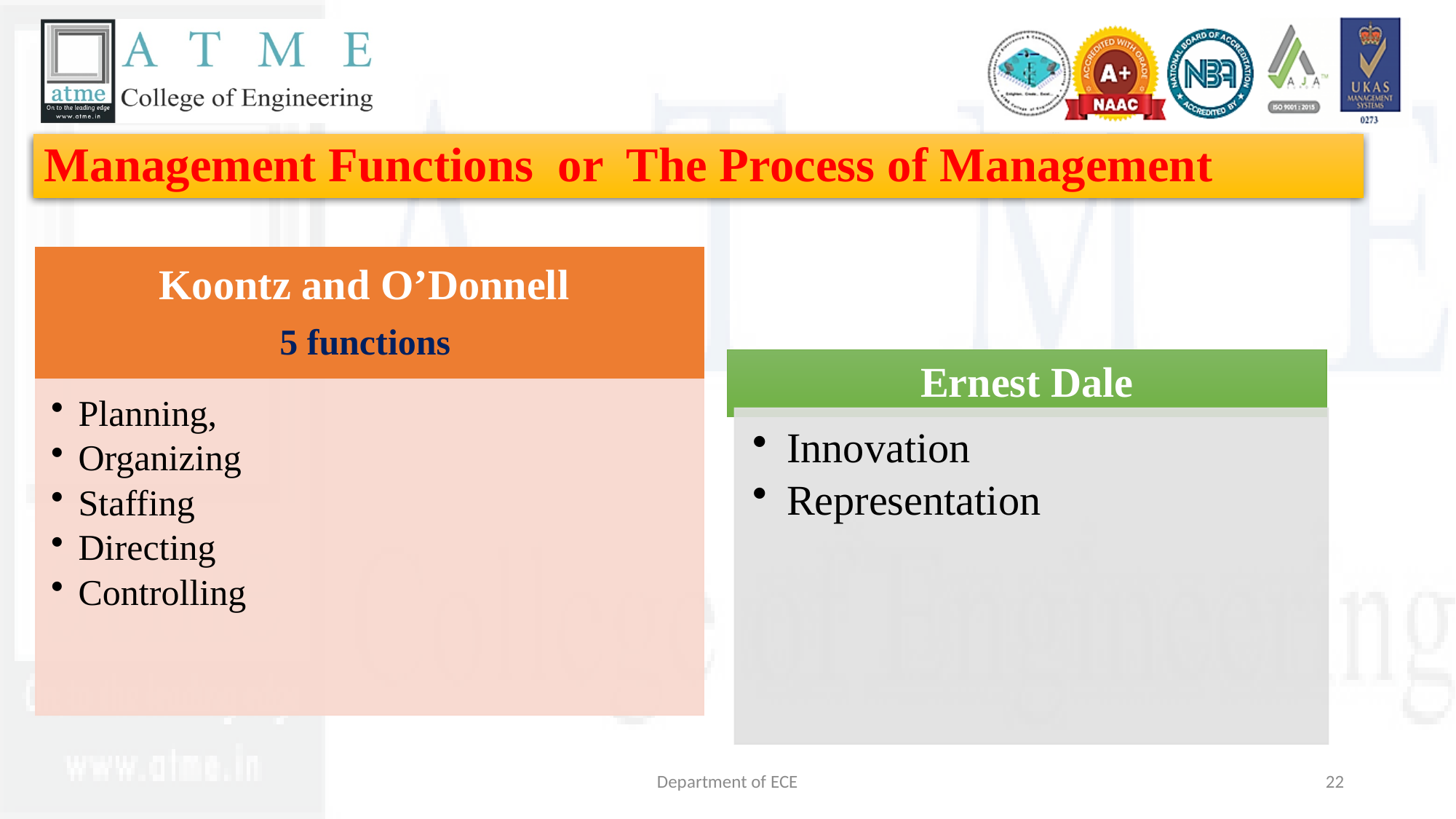

# Management Functions  or  The Process of Management
Koontz and O’Donnell
5 functions
Planning,
Organizing
Staffing
Directing
Controlling
Ernest Dale
Innovation
Representation
Department of ECE
22